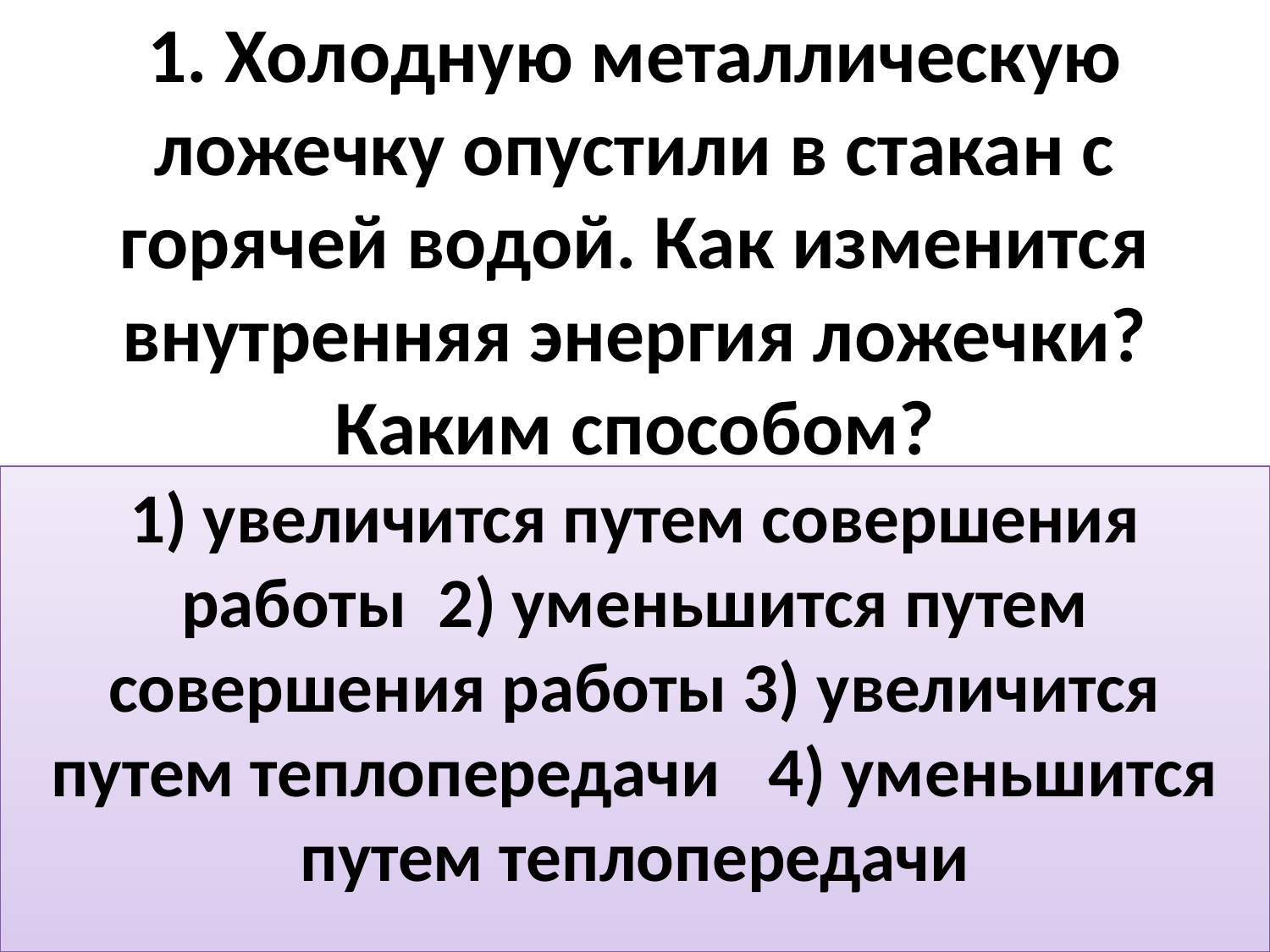

# 1. Холодную металлическую ложечку опустили в стакан с горячей водой. Как изменится внутренняя энергия ложечки? Каким способом?
1) увеличится путем совершения работы  2) уменьшится путем совершения работы 3) увеличится путем теплопередачи   4) уменьшится путем теплопередачи